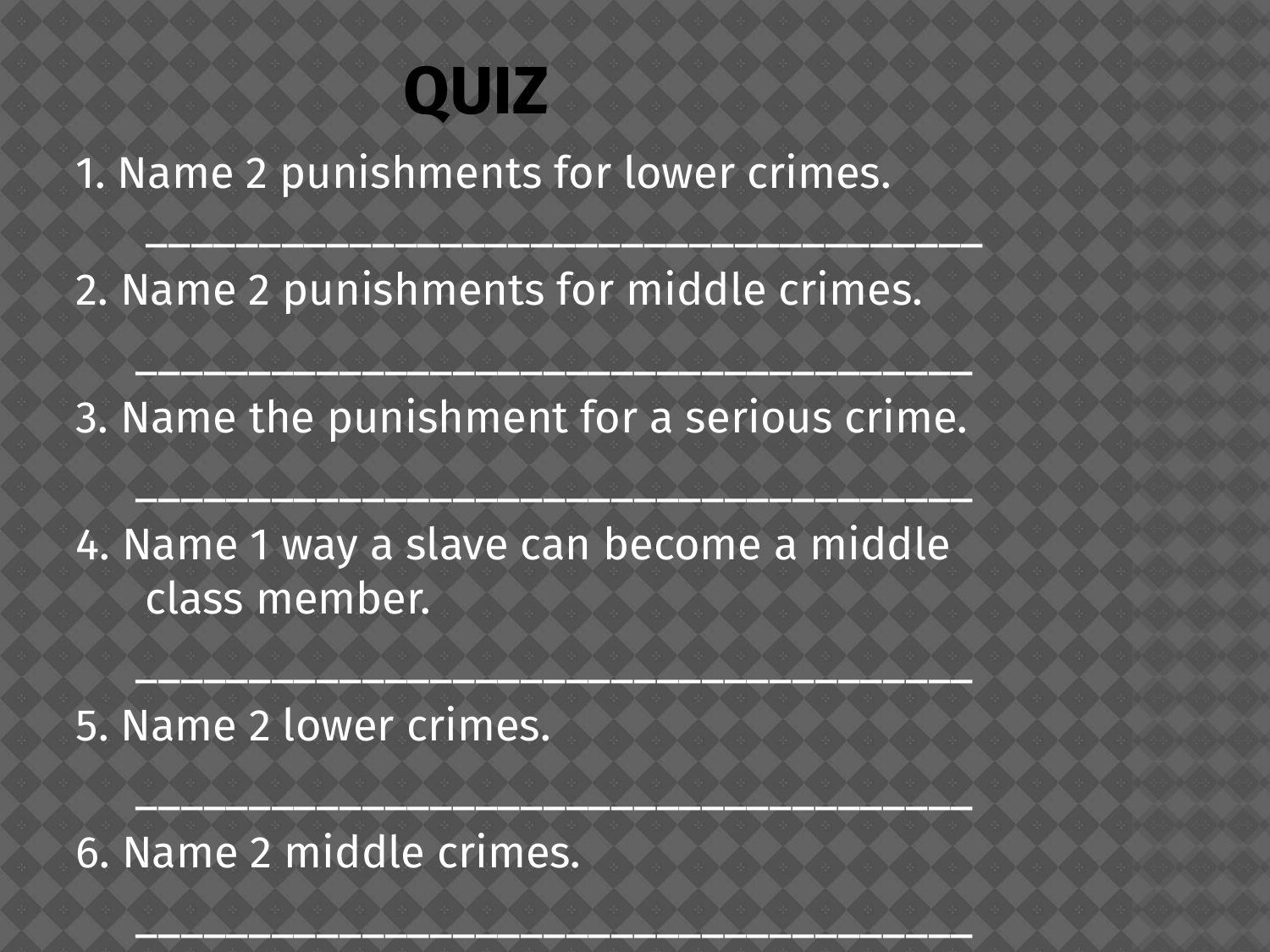

# Quiz
1. Name 2 punishments for lower crimes. _____________________________________
2. Name 2 punishments for middle crimes.
     _____________________________________
3. Name the punishment for a serious crime.
     _____________________________________
4. Name 1 way a slave can become a middle class member.
     _____________________________________
5. Name 2 lower crimes.
     _____________________________________
6. Name 2 middle crimes.
     _____________________________________